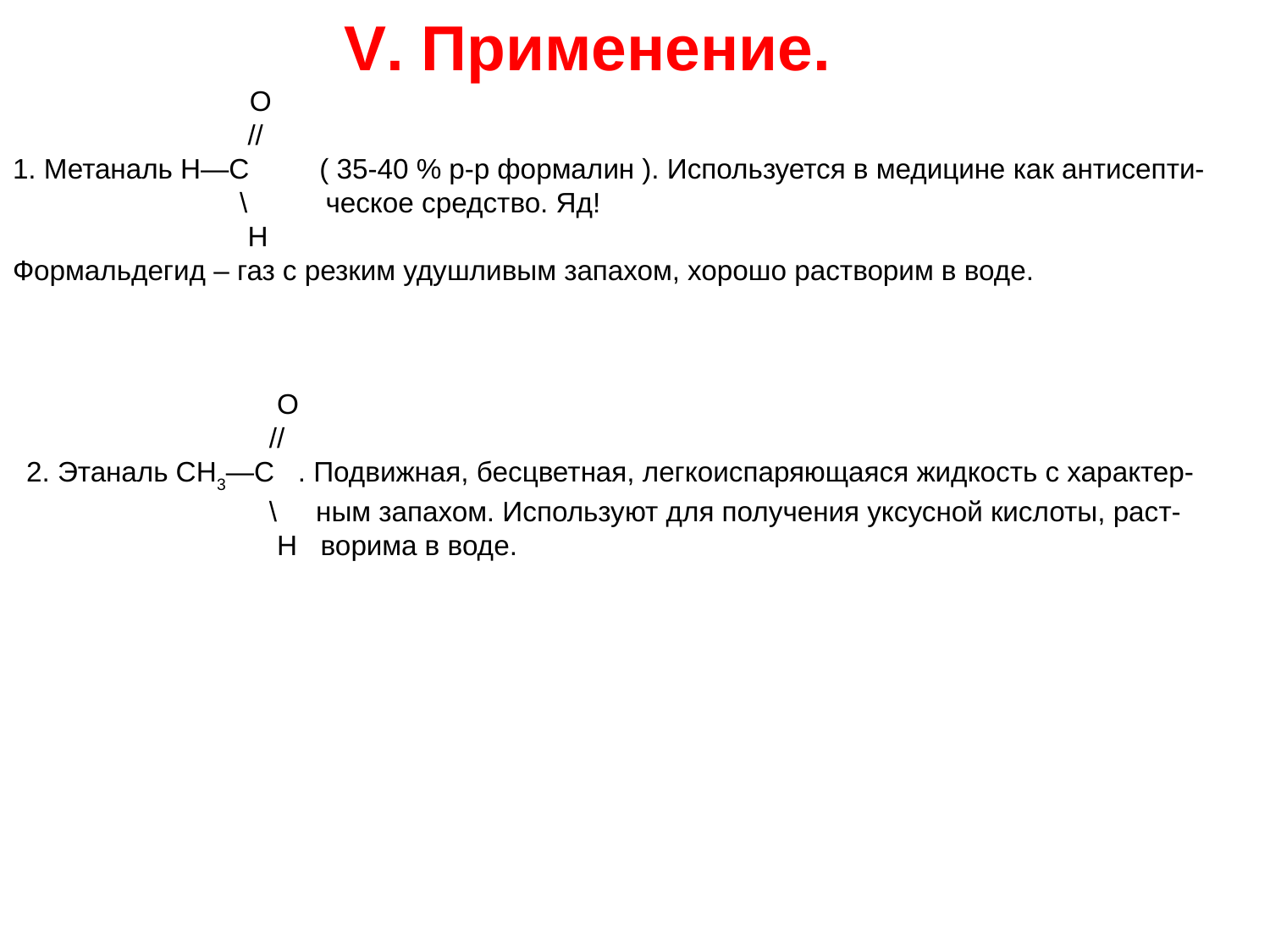

V. Применение.
                                        О
                              //
1. Метаналь Н—С         ( 35-40 % р-р формалин ). Используется в медицине как антисепти-
                             \          ческое средство. Яд!
                              Н
Формальдегид – газ с резким удушливым запахом, хорошо растворим в воде.

                                О
                               //
2. Этаналь СН3—С   . Подвижная, бесцветная, легкоиспаряющаяся жидкость с характер-
                               \     ным запахом. Используют для получения уксусной кислоты, раст-
                                Н   ворима в воде.